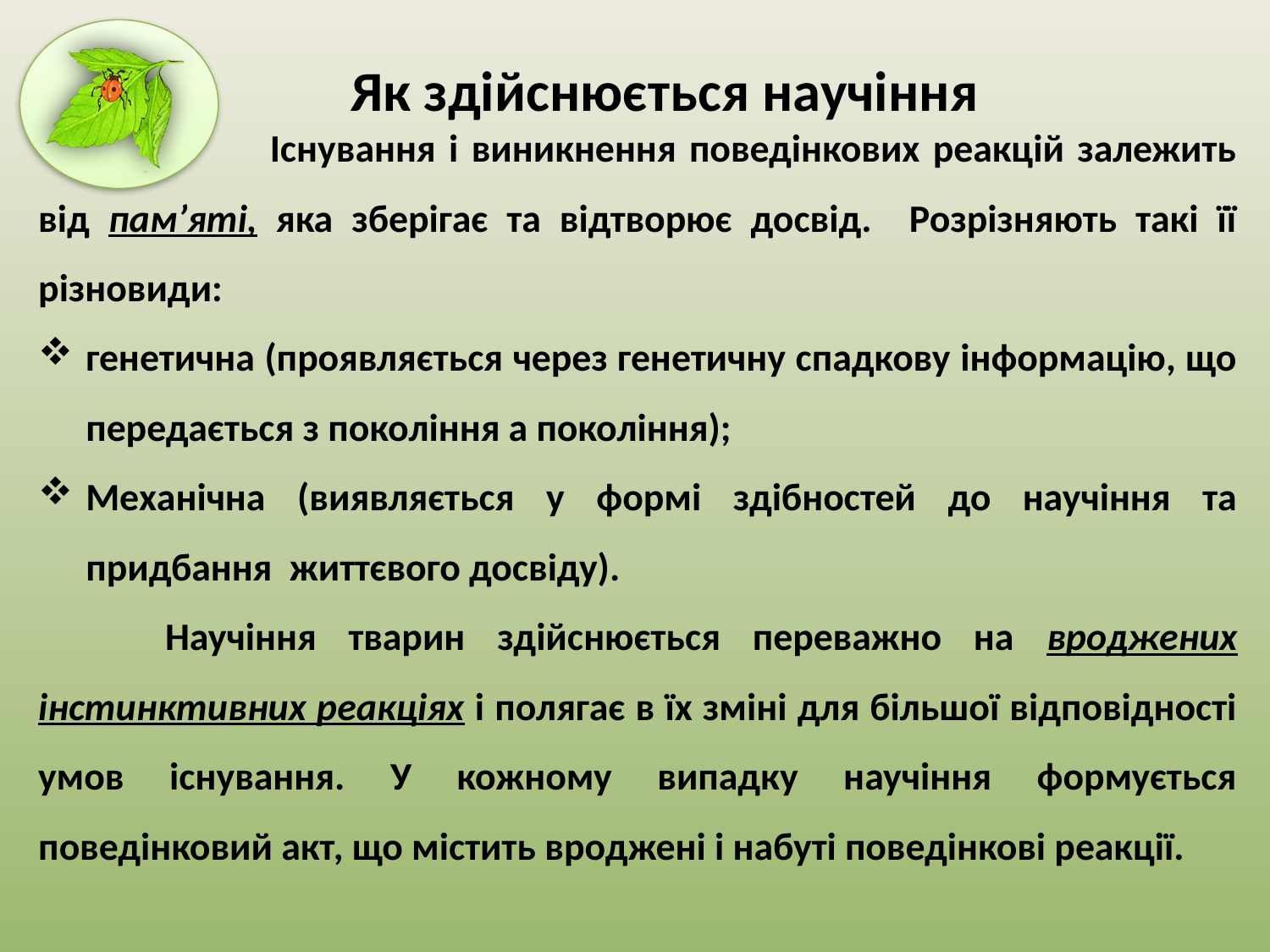

Як здійснюється научіння
	        Існування і виникнення поведінкових реакцій залежить від пам’яті, яка зберігає та відтворює досвід.  Розрізняють такі її різновиди:
генетична (проявляється через генетичну спадкову інформацію, що передається з покоління а покоління);
Механічна (виявляється у формі здібностей до научіння та придбання  життєвого досвіду).
	Научіння тварин здійснюється переважно на вроджених інстинктивних реакціях і полягає в їх зміні для більшої відповідності умов існування. У кожному випадку научіння формується поведінковий акт, що містить вроджені і набуті поведінкові реакції.